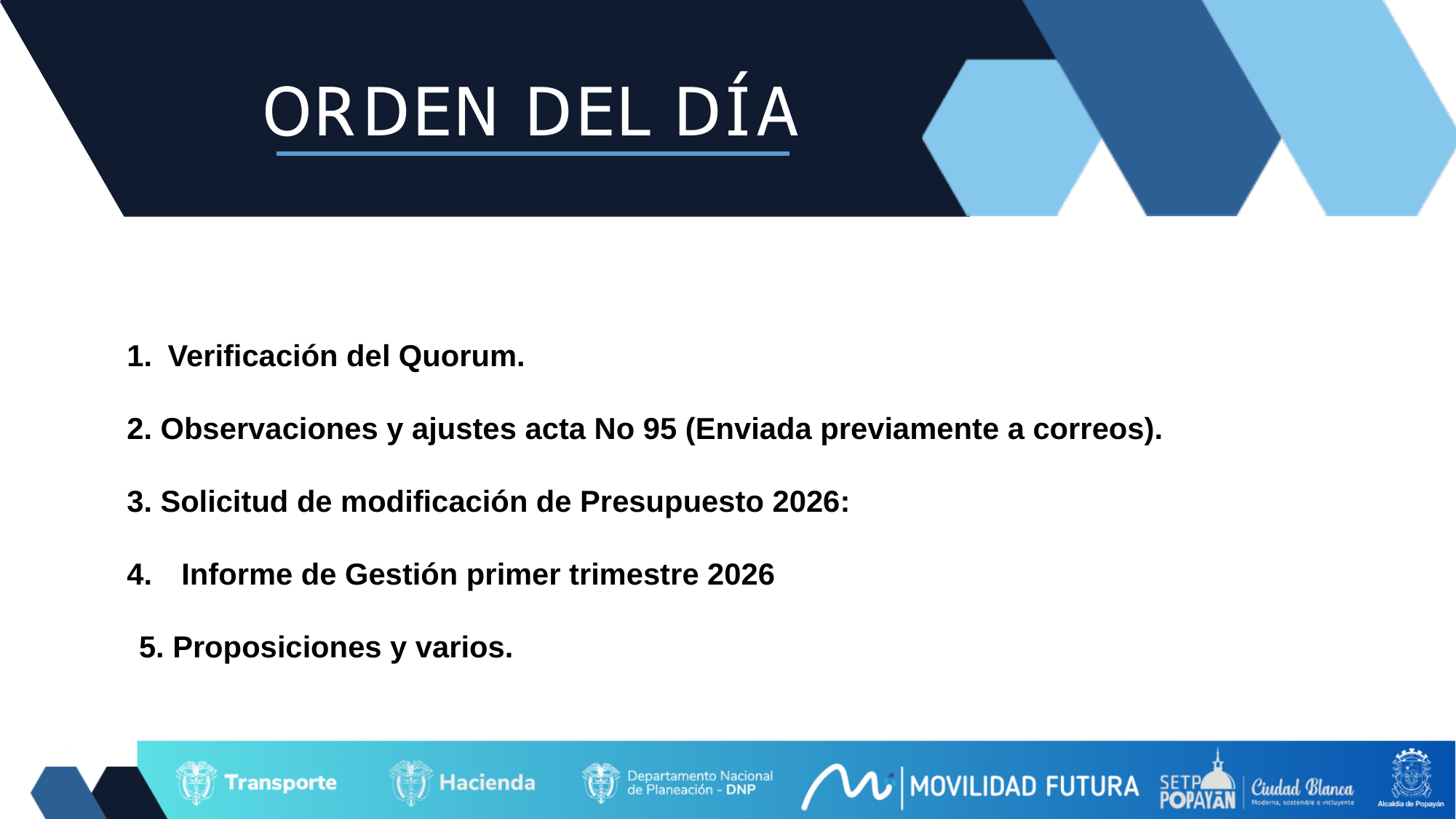

# ORDEN DEL DÍA

Verificación del Quorum.

2. Observaciones y ajustes acta No 95 (Enviada previamente a correos).

3. Solicitud de modificación de Presupuesto 2026:

Informe de Gestión primer trimestre 2026

5. Proposiciones y varios.